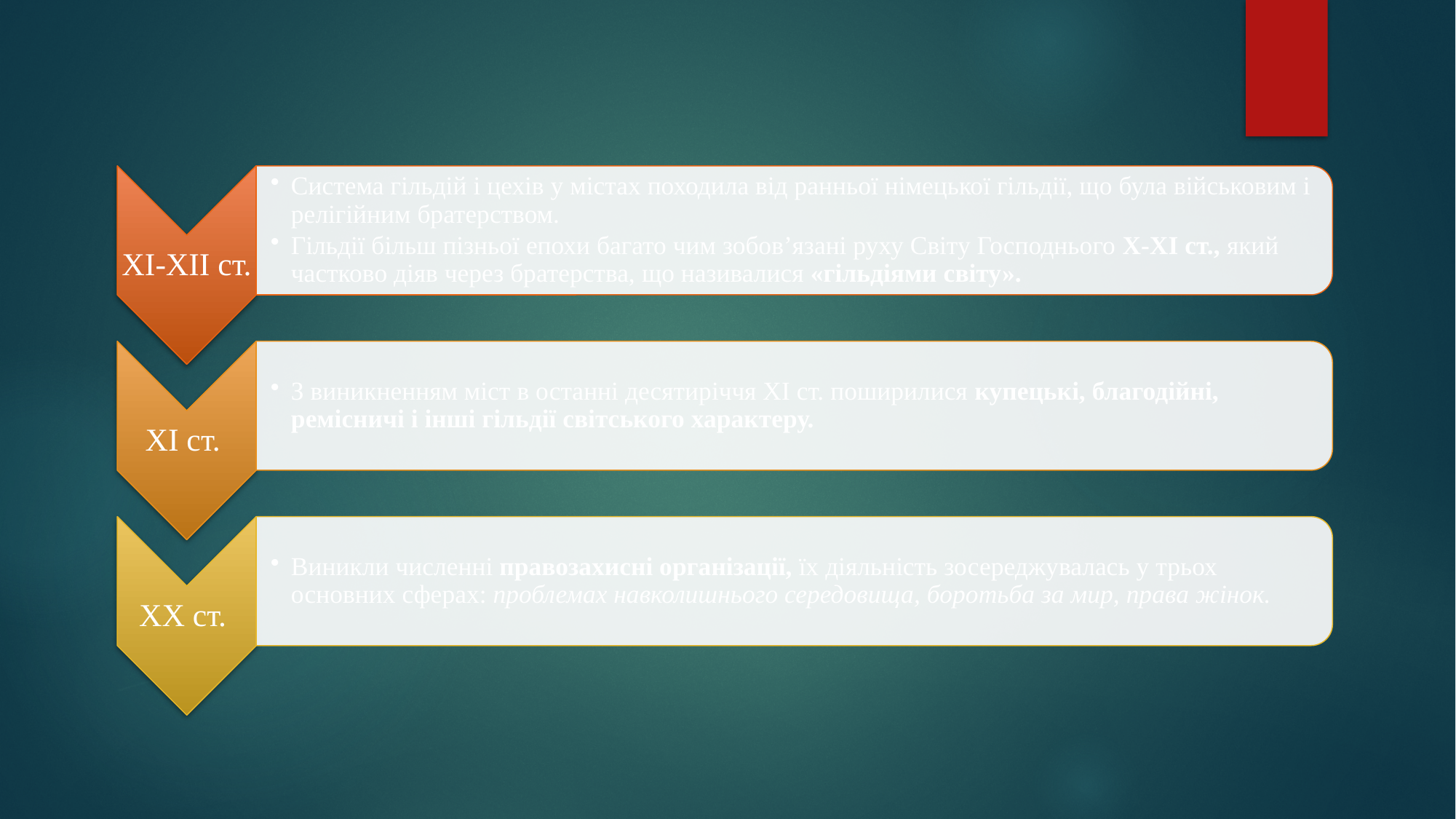

XI-XII ст.
Система гільдій і цехів у містах походила від ранньої німецької гільдії, що була військовим і релігійним братерством.
Гільдії більш пізньої епохи багато чим зобов’язані руху Світу Господнього X-XI ст., який частково діяв через братерства, що називалися «гільдіями світу».
XI ст.
З виникненням міст в останні десятиріччя XI ст. поширилися купецькі, благодійні, ремісничі і інші гільдії світського характеру.
XX ст.
Виникли численні правозахисні організації, їх діяльність зосереджувалась у трьох основних сферах: проблемах навколишнього середовища, боротьба за мир, права жінок.